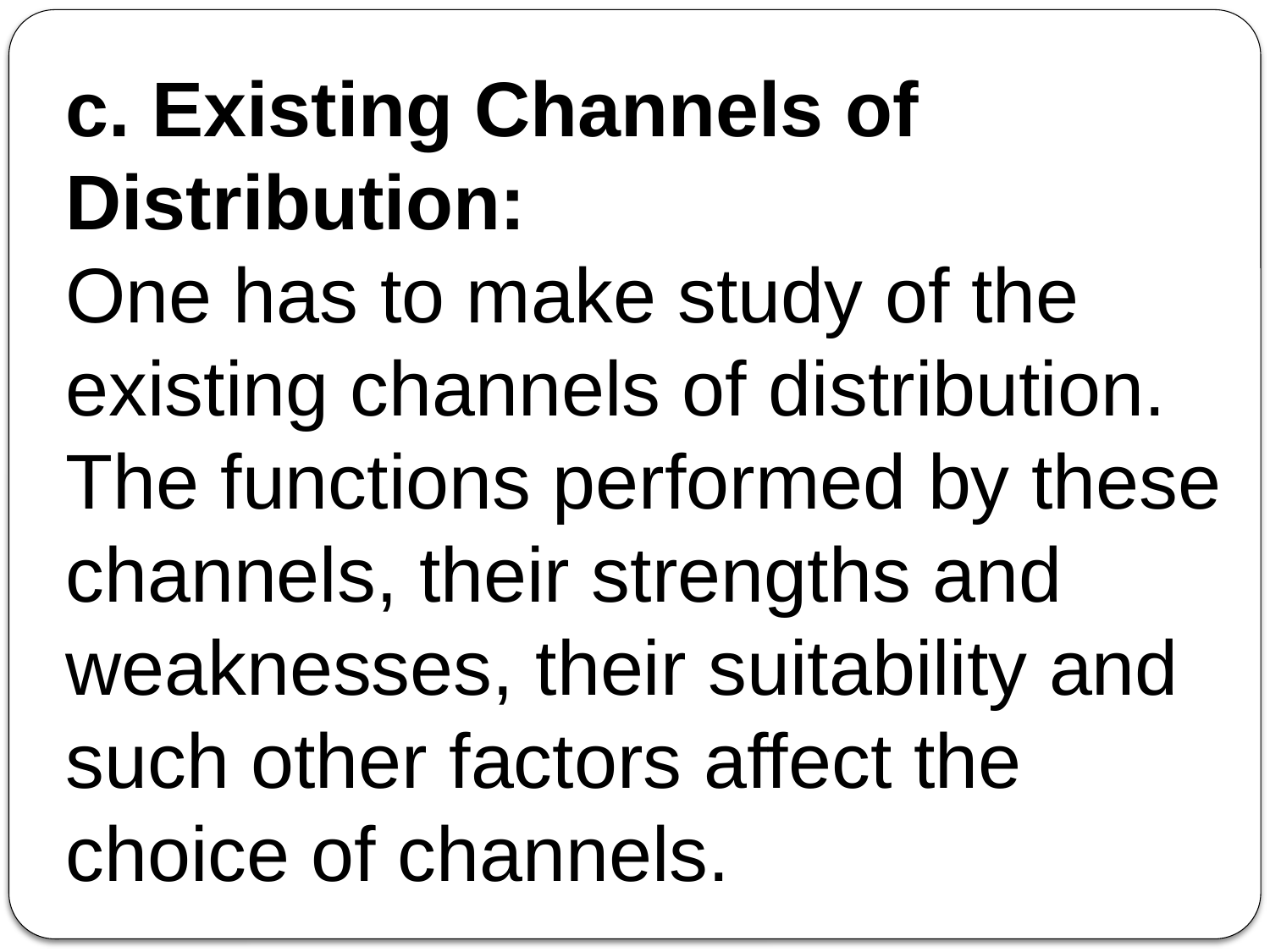

c. Existing Channels of Distribution:
One has to make study of the existing channels of distribution. The functions performed by these channels, their strengths and weaknesses, their suitability and such other factors affect the choice of channels.